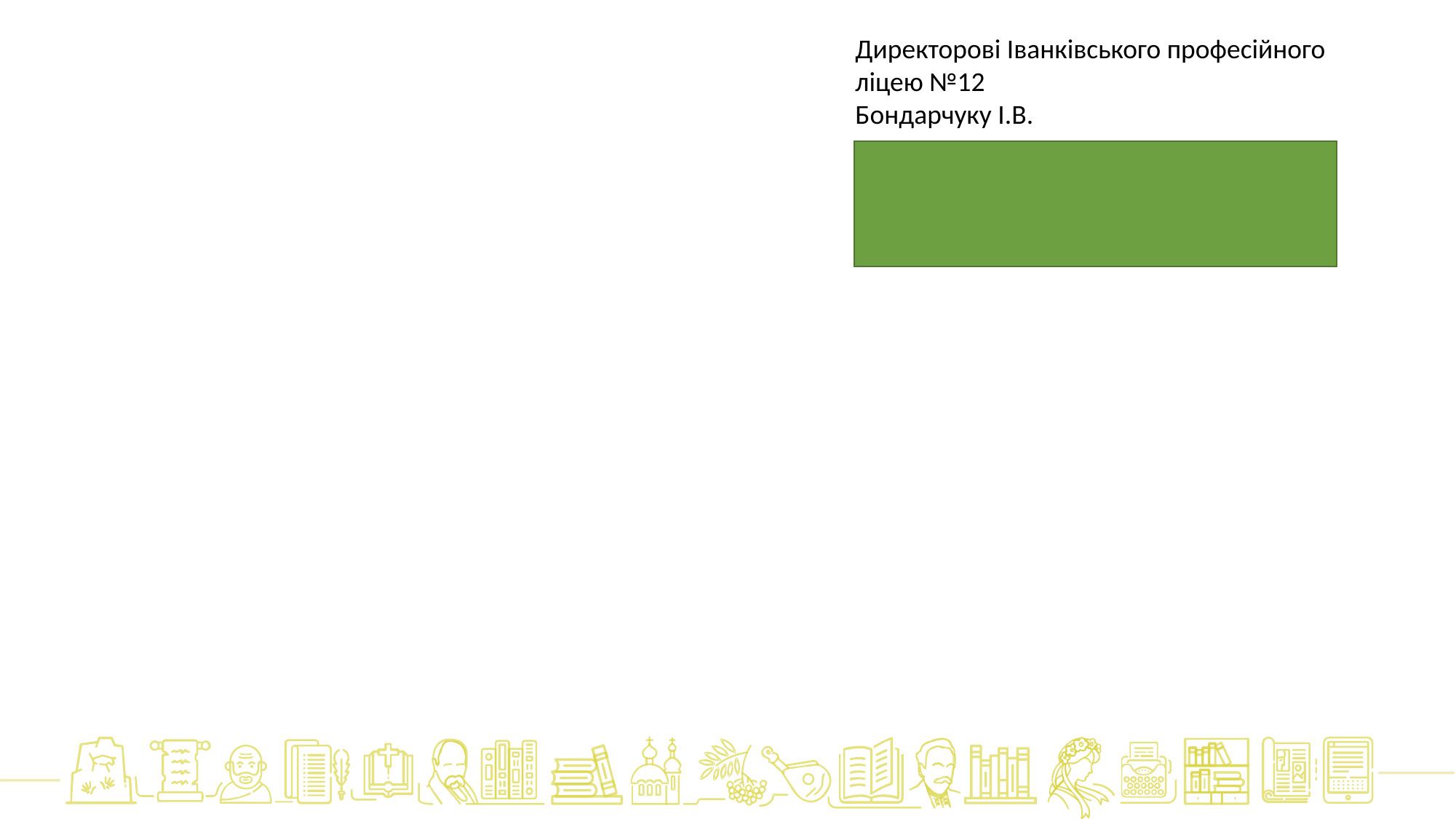

Директорові Іванківського професійного ліцею №12
Бондарчуку І.В.